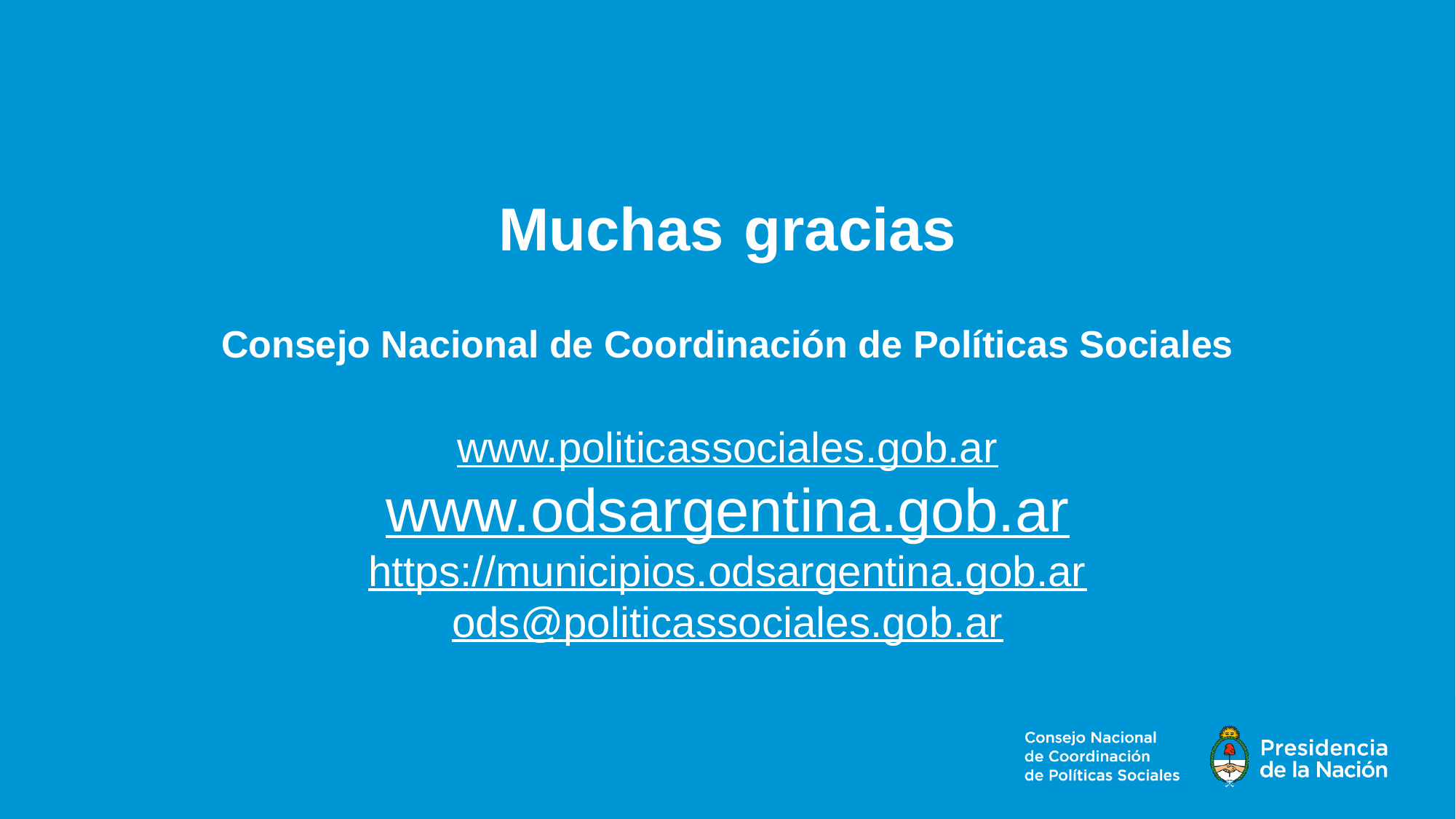

Muchas gracias
Consejo Nacional de Coordinación de Políticas Sociales
www.politicassociales.gob.ar
www.odsargentina.gob.ar
https://municipios.odsargentina.gob.ar
ods@politicassociales.gob.ar